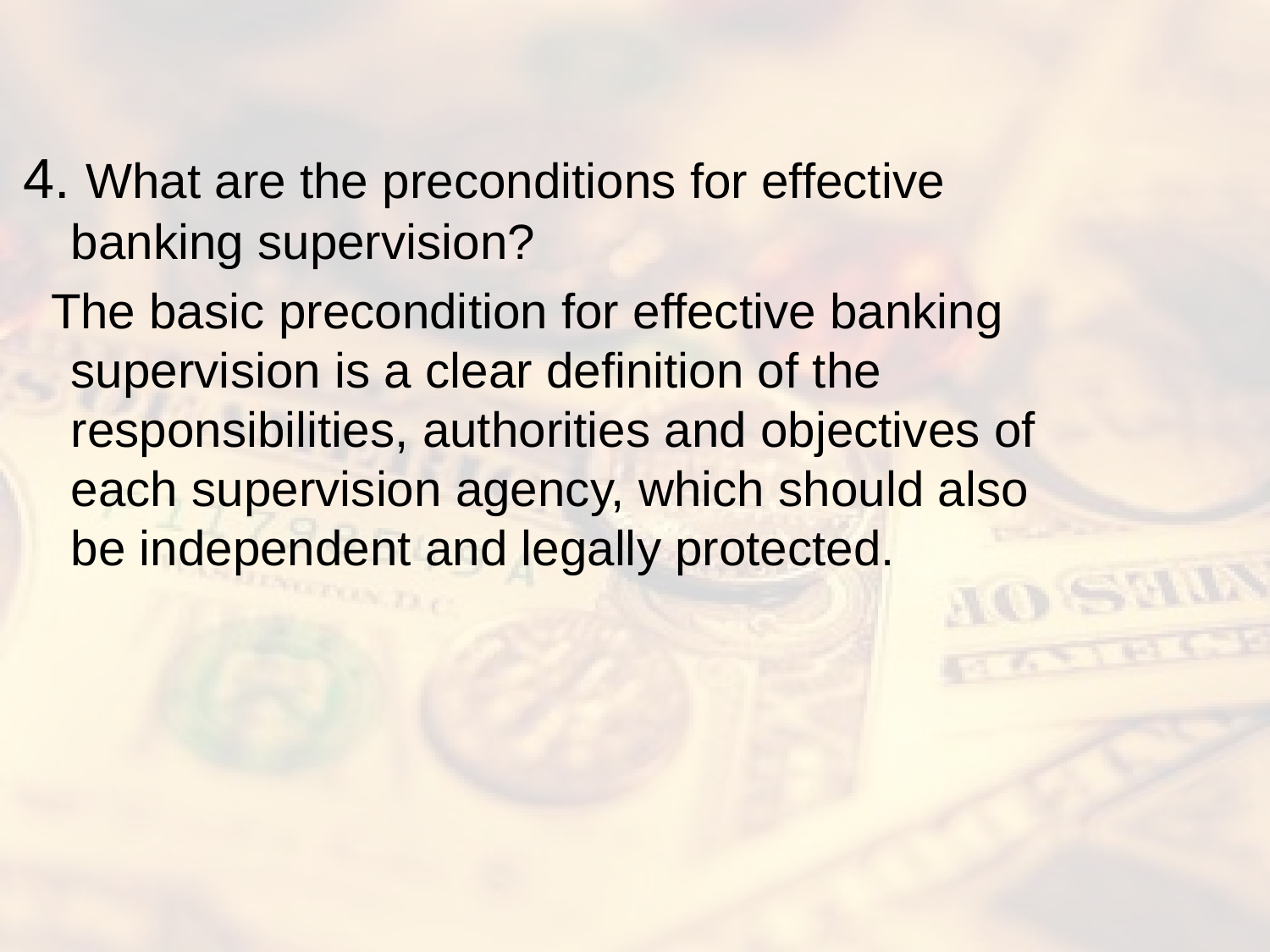

#
4. What are the preconditions for effective banking supervision?
  The basic precondition for effective banking supervision is a clear definition of the responsibilities, authorities and objectives of each supervision agency, which should also be independent and legally protected.